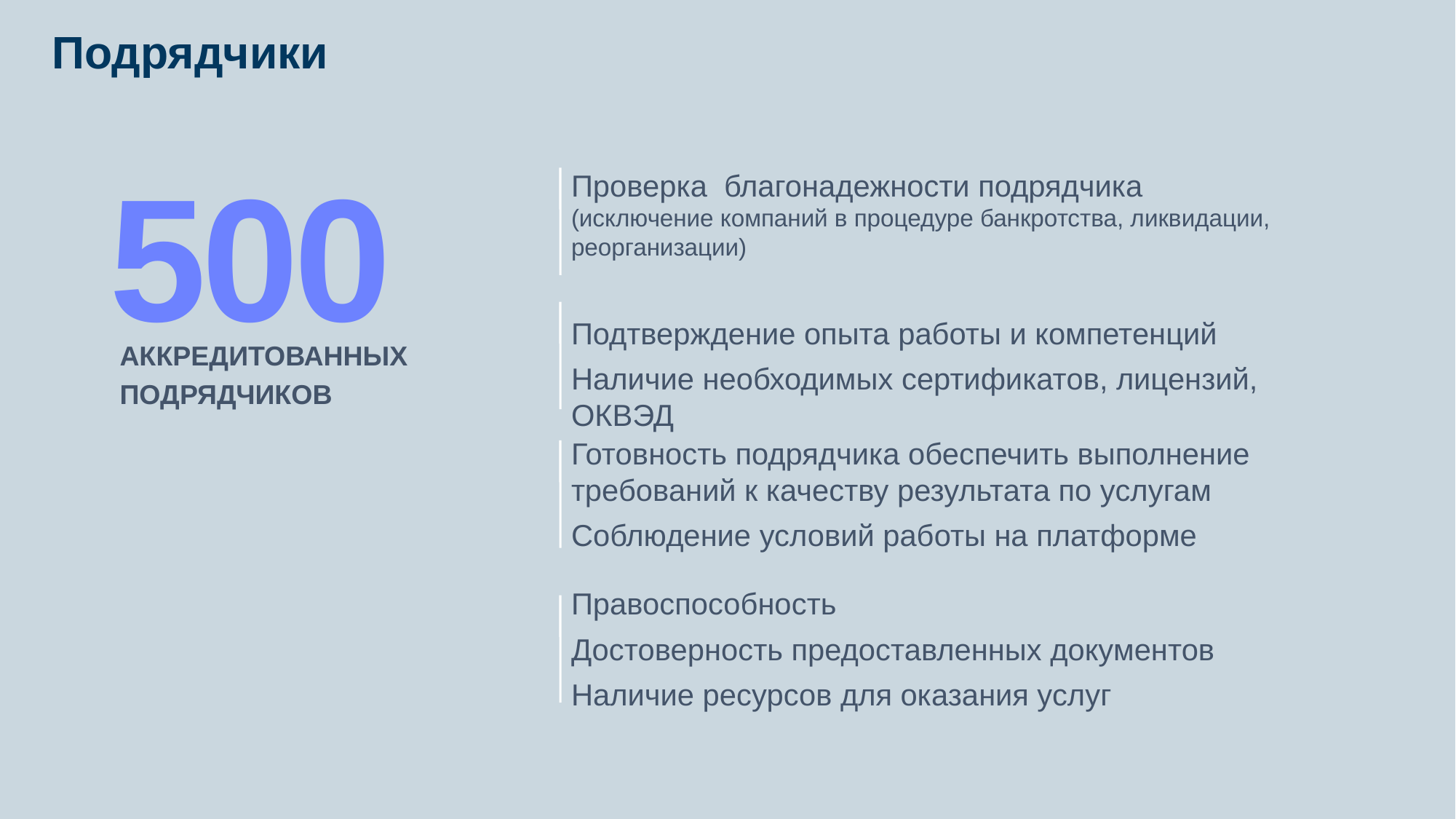

Подрядчики
500
АККРЕДИТОВАННЫХ
ПОДРЯДЧИКОВ
Проверка  благонадежности подрядчика
(исключение компаний в процедуре банкротства, ликвидации, реорганизации)
Подтверждение опыта работы и компетенций
Наличие необходимых сертификатов, лицензий, ОКВЭД
Готовность подрядчика обеспечить выполнение требований к качеству результата по услугам
Соблюдение условий работы на платформе
Правоспособность
Достоверность предоставленных документов
Наличие ресурсов для оказания услуг